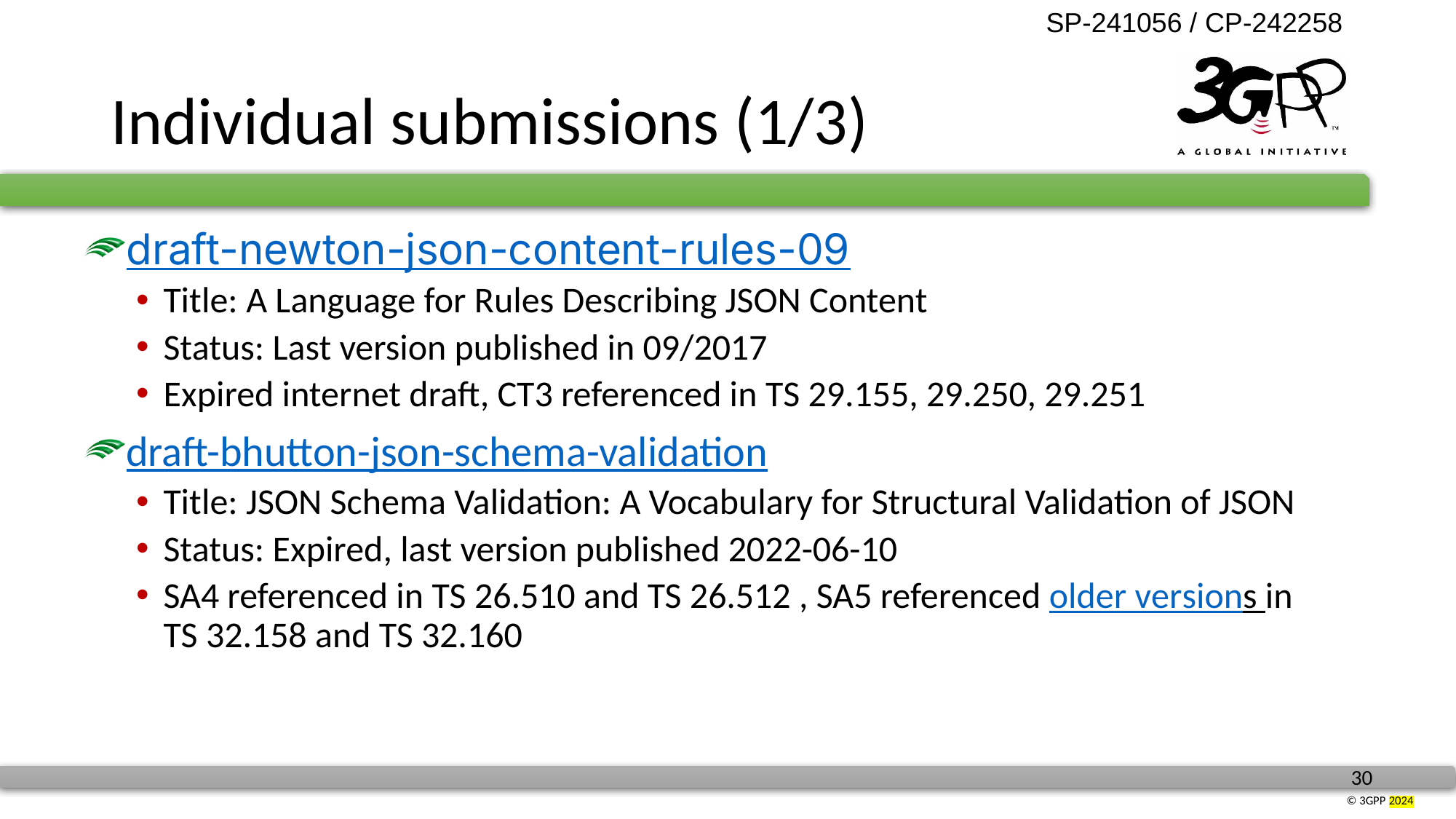

# Individual submissions (1/3)
draft-newton-json-content-rules-09
Title: A Language for Rules Describing JSON Content
Status: Last version published in 09/2017
Expired internet draft, CT3 referenced in TS 29.155, 29.250, 29.251
draft-bhutton-json-schema-validation
Title: JSON Schema Validation: A Vocabulary for Structural Validation of JSON
Status: Expired, last version published 2022-06-10
SA4 referenced in TS 26.510 and TS 26.512 , SA5 referenced older versions in TS 32.158 and TS 32.160